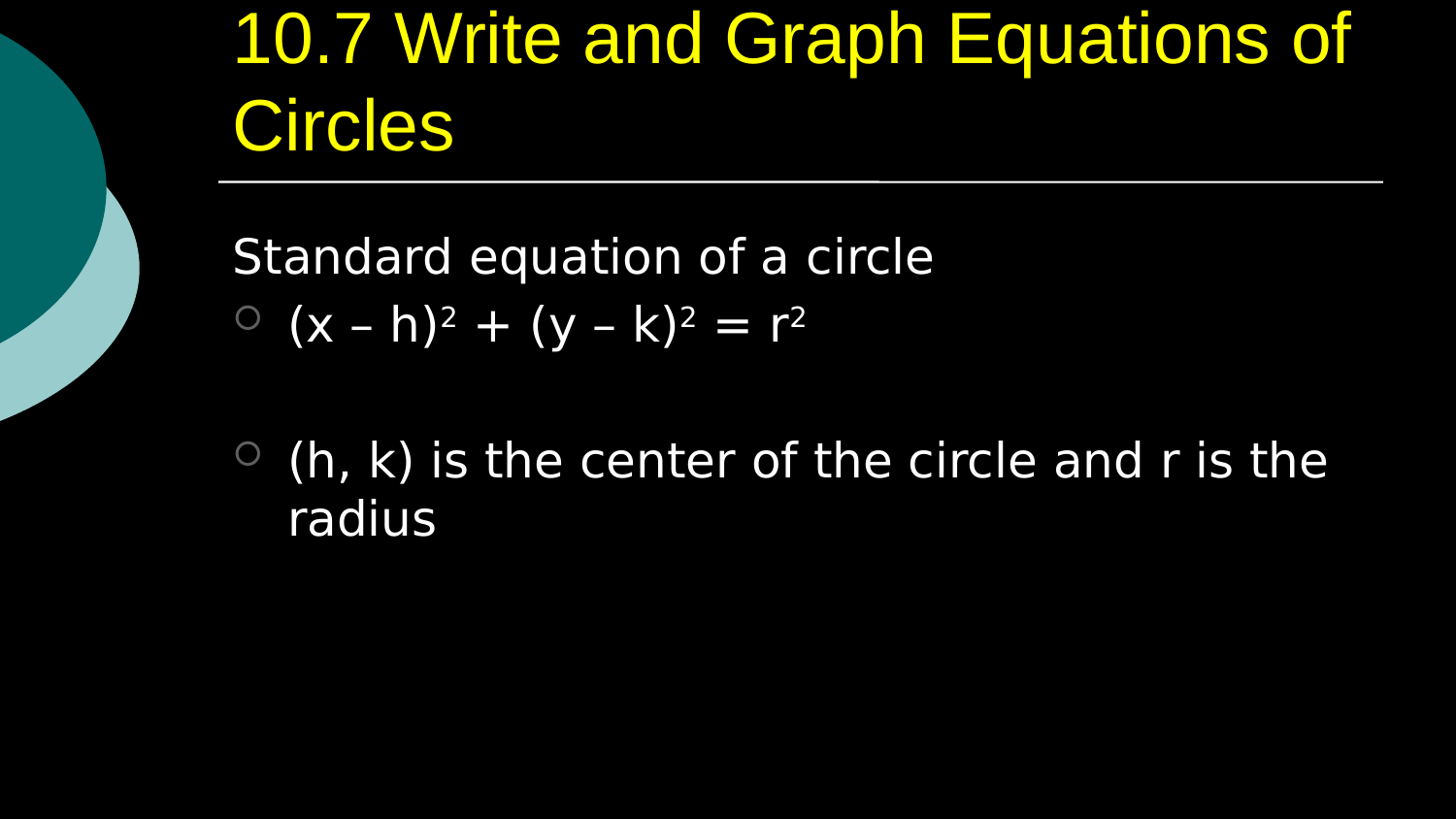

# 10.7 Write and Graph Equations of Circles
Standard equation of a circle
(x – h)2 + (y – k)2 = r2

(h, k) is the center of the circle and r is the radius